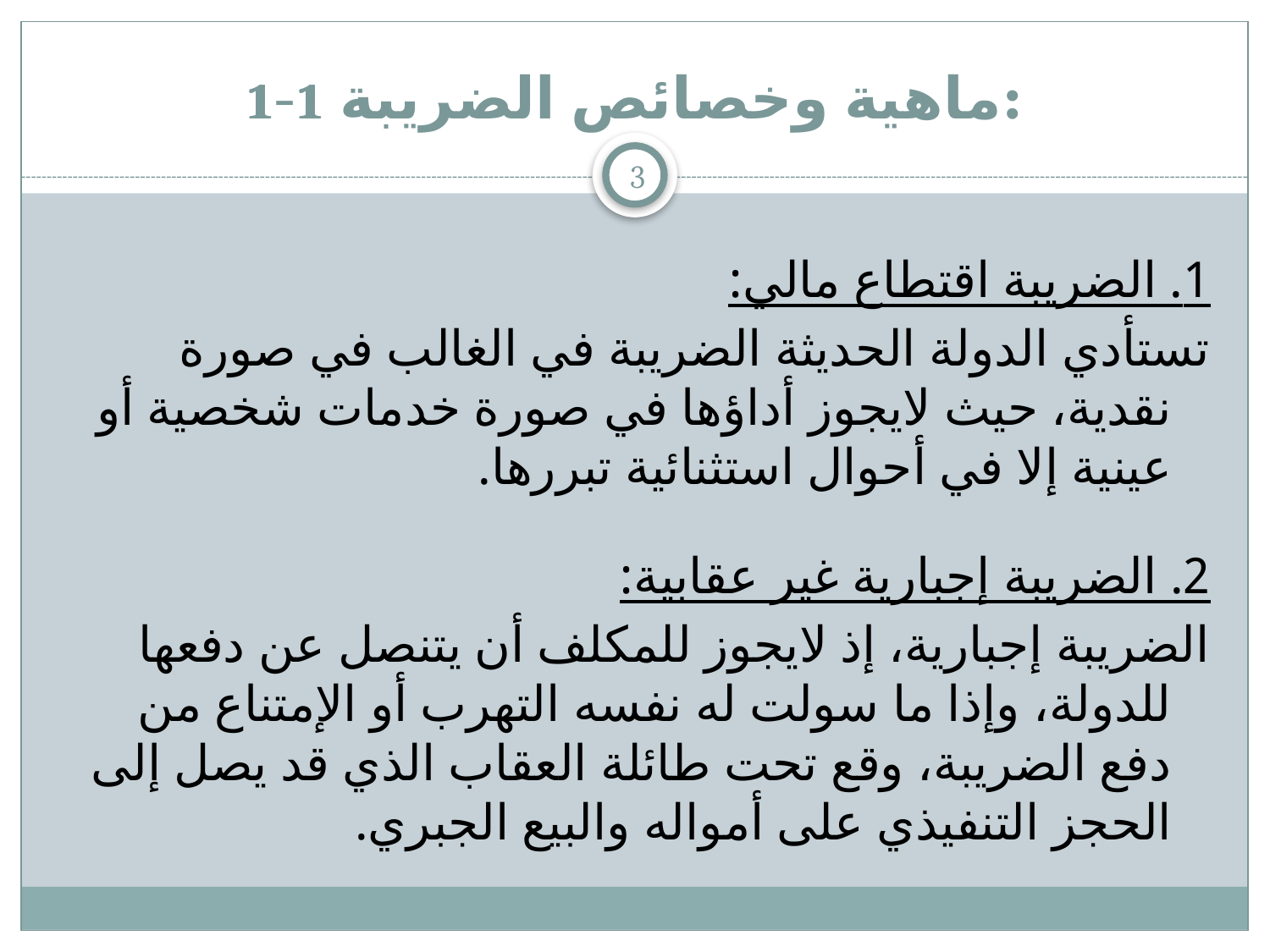

# 1-1 ماهية وخصائص الضريبة:
3
1. الضريبة اقتطاع مالي:
	تستأدي الدولة الحديثة الضريبة في الغالب في صورة نقدية، حيث لايجوز أداؤها في صورة خدمات شخصية أو عينية إلا في أحوال استثنائية تبررها.

2. الضريبة إجبارية غير عقابية:
	الضريبة إجبارية، إذ لايجوز للمكلف أن يتنصل عن دفعها للدولة، وإذا ما سولت له نفسه التهرب أو الإمتناع من دفع الضريبة، وقع تحت طائلة العقاب الذي قد يصل إلى الحجز التنفيذي على أمواله والبيع الجبري.